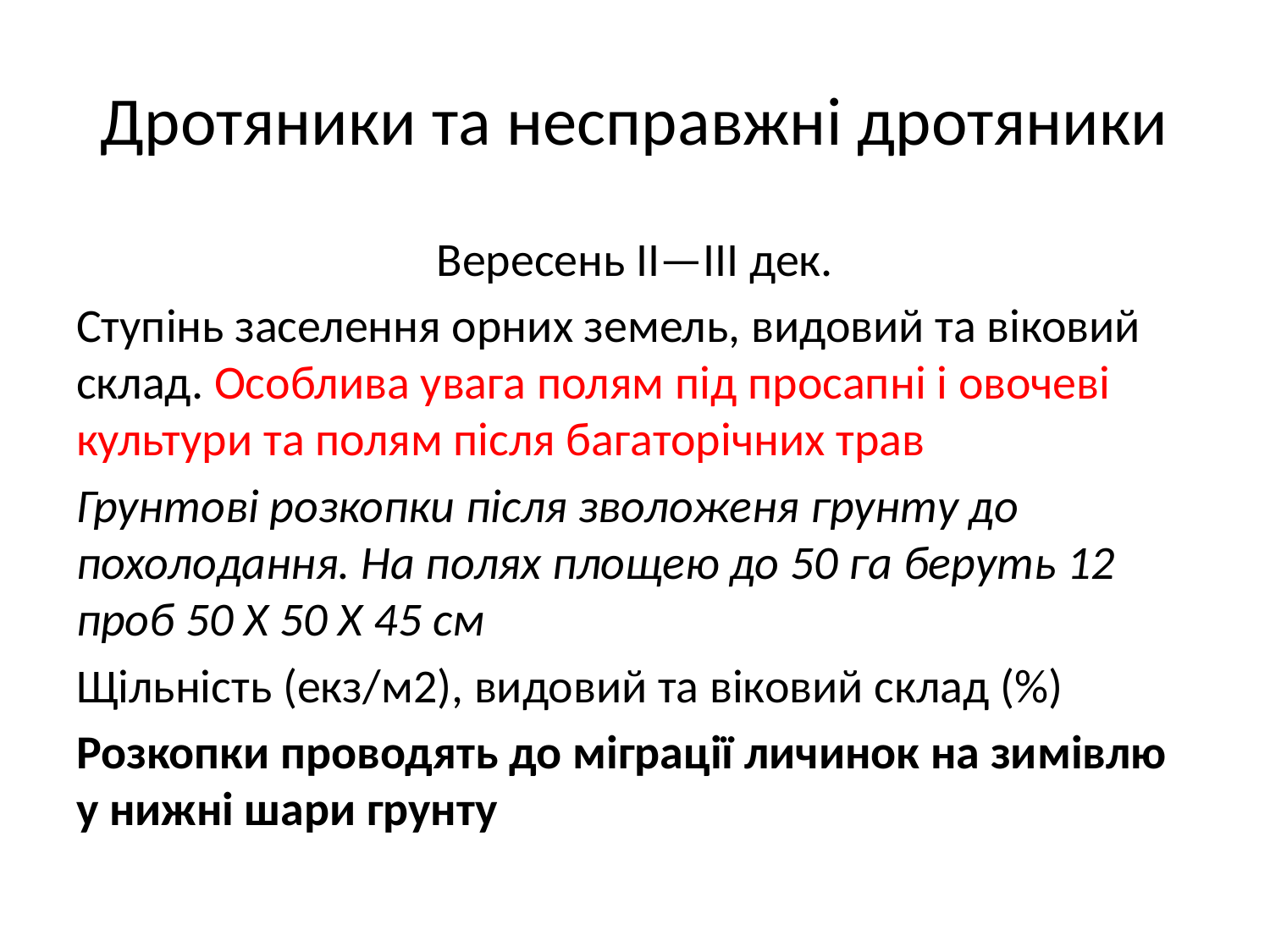

# Дротяники та несправжні дротяники
Вересень ІІ—III дек.
Ступінь заселення орних земель, видовий та віковий склад. Особлива увага полям під просапні і овочеві  культури та полям після багаторічних трав
Грунтові розкопки після зволоженя грунту до  похолодання. На полях площею до 50 га беруть 12 проб 50 X 50 X 45 см
Щільність (екз/м2), видовий та віковий склад (%)
Розкопки проводять до міграції личинок на зимівлю у нижні шари грунту